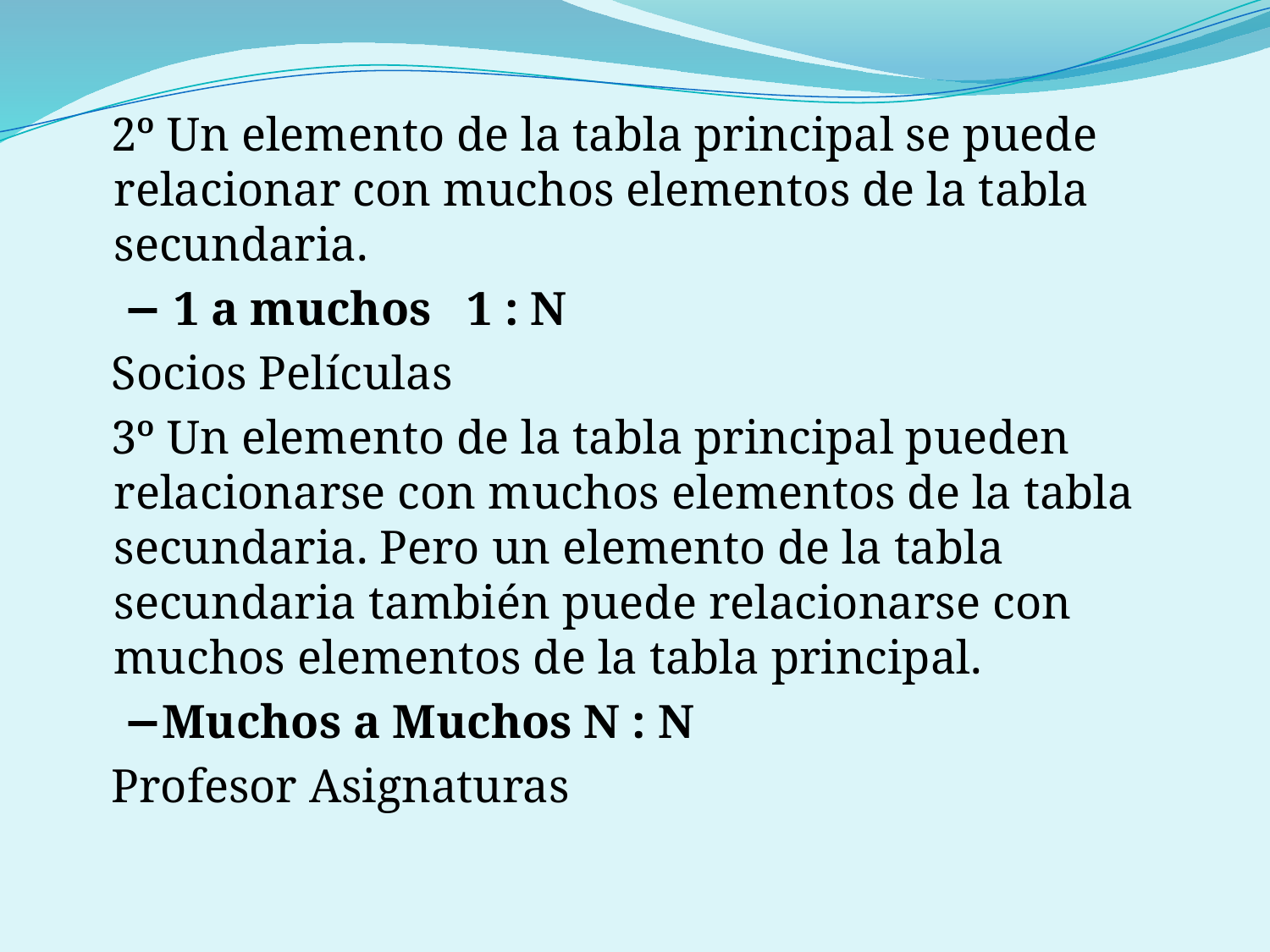

#
   2º Un elemento de la tabla principal se puede relacionar con muchos elementos de la tabla secundaria.
    − 1 a muchos   1 : N
   Socios Películas
   3º Un elemento de la tabla principal pueden relacionarse con muchos elementos de la tabla secundaria. Pero un elemento de la tabla secundaria también puede relacionarse con muchos elementos de la tabla principal.
    −Muchos a Muchos N : N
   Profesor Asignaturas